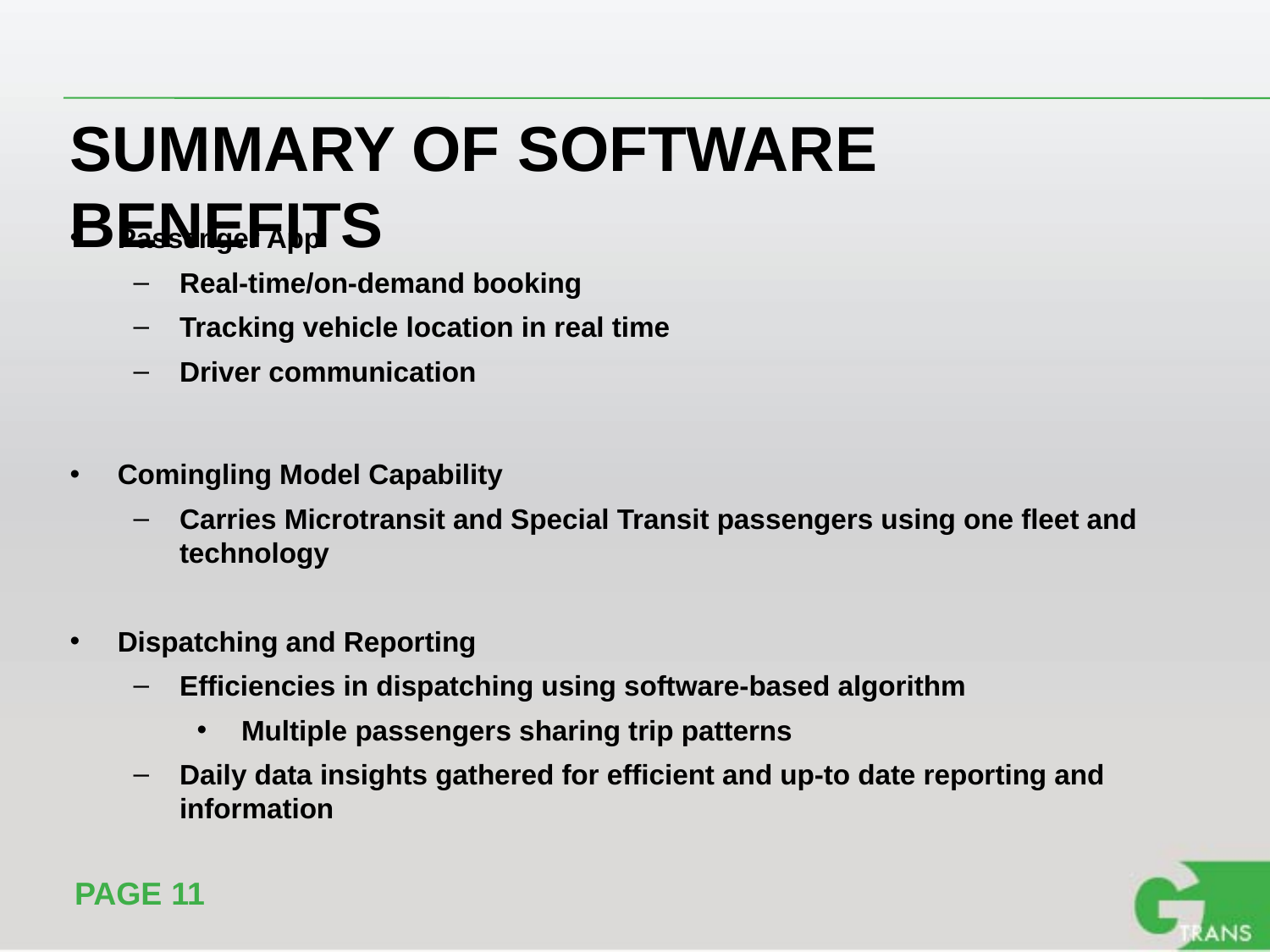

Summary of software benefits
Passenger App
Real-time/on-demand booking
Tracking vehicle location in real time
Driver communication

Comingling Model Capability
Carries Microtransit and Special Transit passengers using one fleet and technology

Dispatching and Reporting
Efficiencies in dispatching using software-based algorithm
Multiple passengers sharing trip patterns
Daily data insights gathered for efficient and up-to date reporting and information